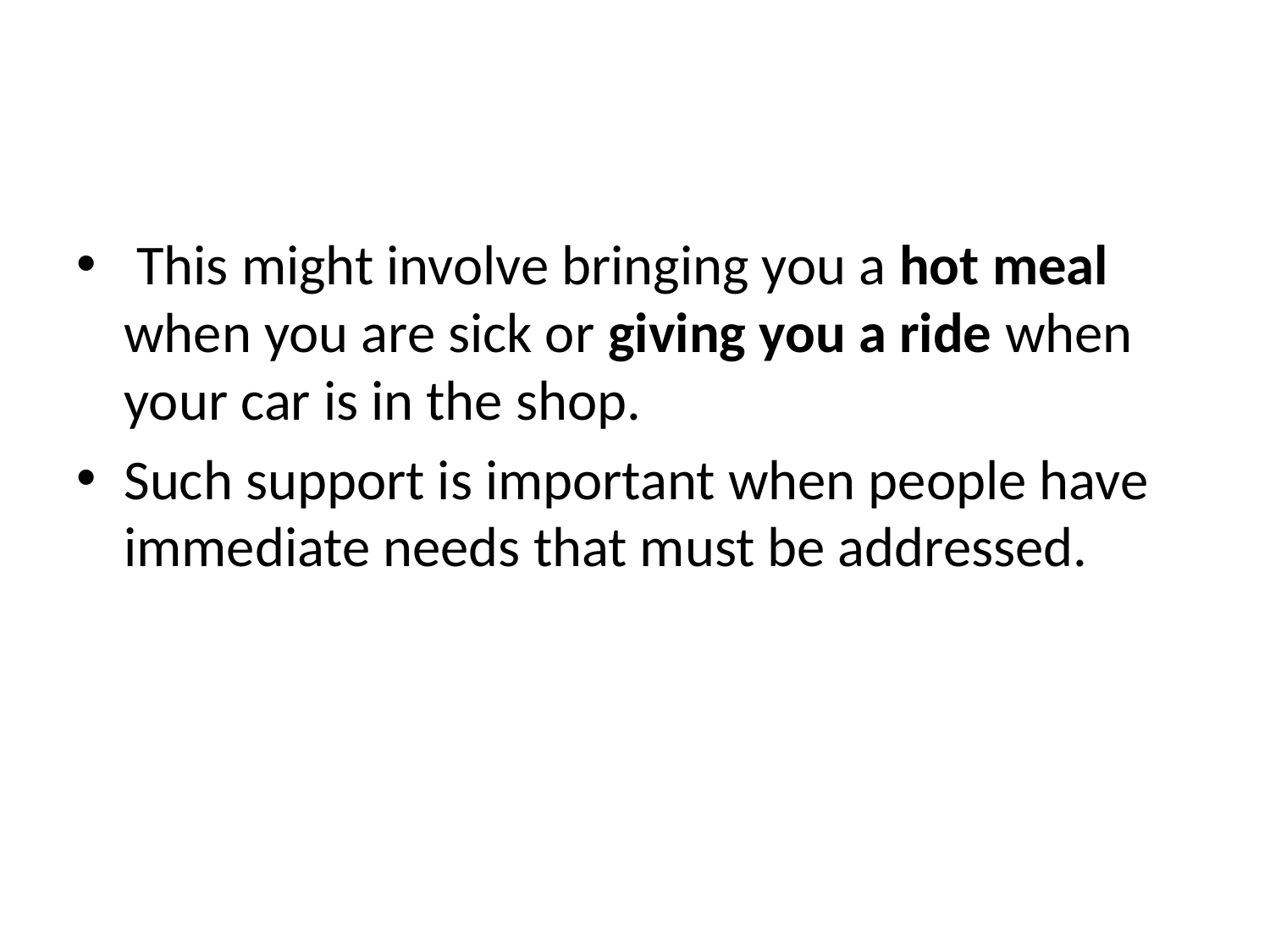

#
 This might involve bringing you a hot meal when you are sick or giving you a ride when your car is in the shop.
Such support is important when people have immediate needs that must be addressed.